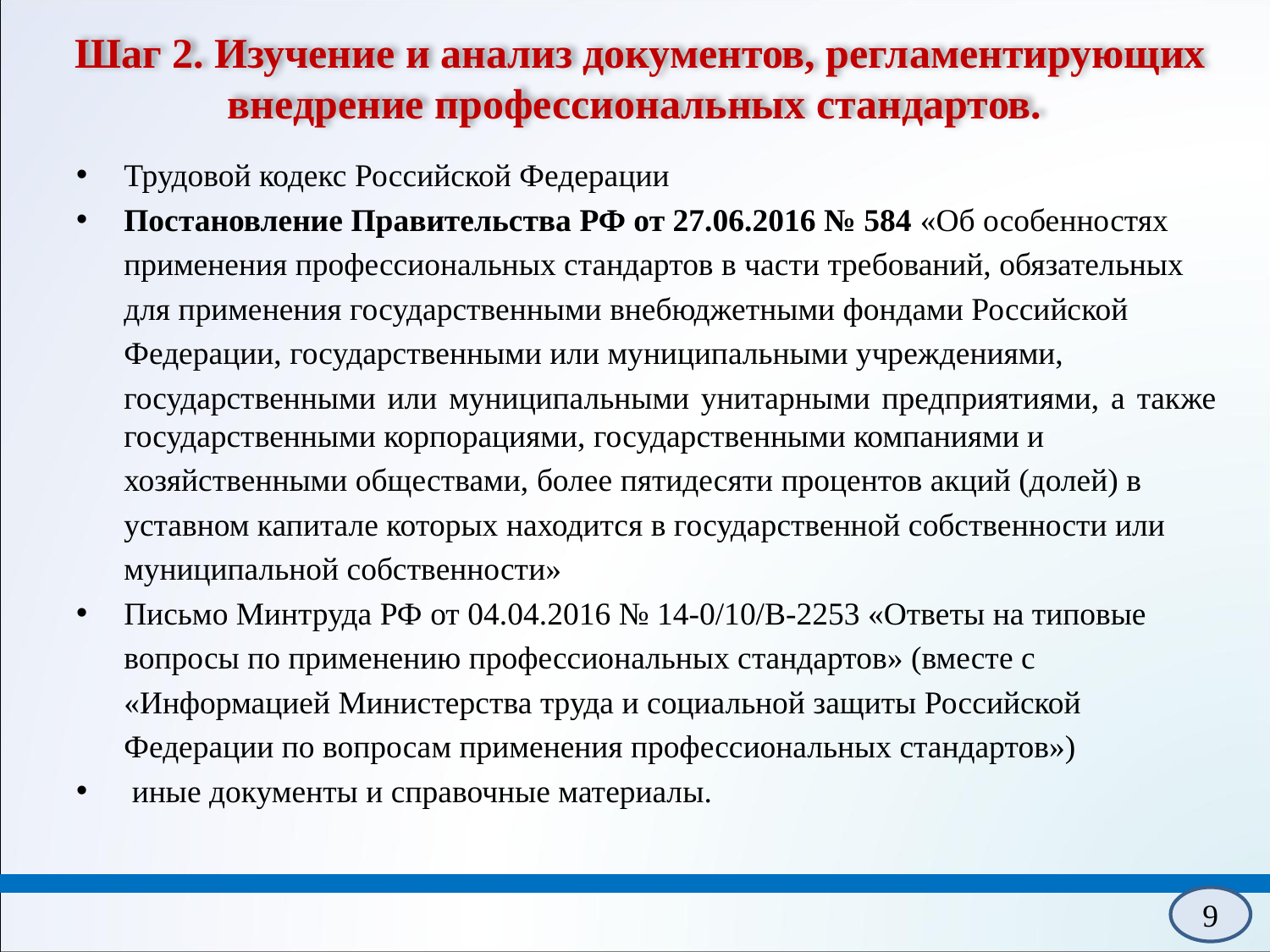

# Шаг 2. Изучение и анализ документов, регламентирующих внедрение профессиональных стандартов.
Трудовой кодекс Российской Федерации
Постановление Правительства РФ от 27.06.2016 № 584 «Об особенностях
	применения профессиональных стандартов в части требований, обязательных
	для применения государственными внебюджетными фондами Российской
	Федерации, государственными или муниципальными учреждениями,
	государственными или муниципальными унитарными предприятиями, а также государственными корпорациями, государственными компаниями и
	хозяйственными обществами, более пятидесяти процентов акций (долей) в
	уставном капитале которых находится в государственной собственности или
	муниципальной собственности»
Письмо Минтруда РФ от 04.04.2016 № 14-0/10/В-2253 «Ответы на типовые
	вопросы по применению профессиональных стандартов» (вместе с
	«Информацией Министерства труда и социальной защиты Российской
	Федерации по вопросам применения профессиональных стандартов»)
 иные документы и справочные материалы.

9